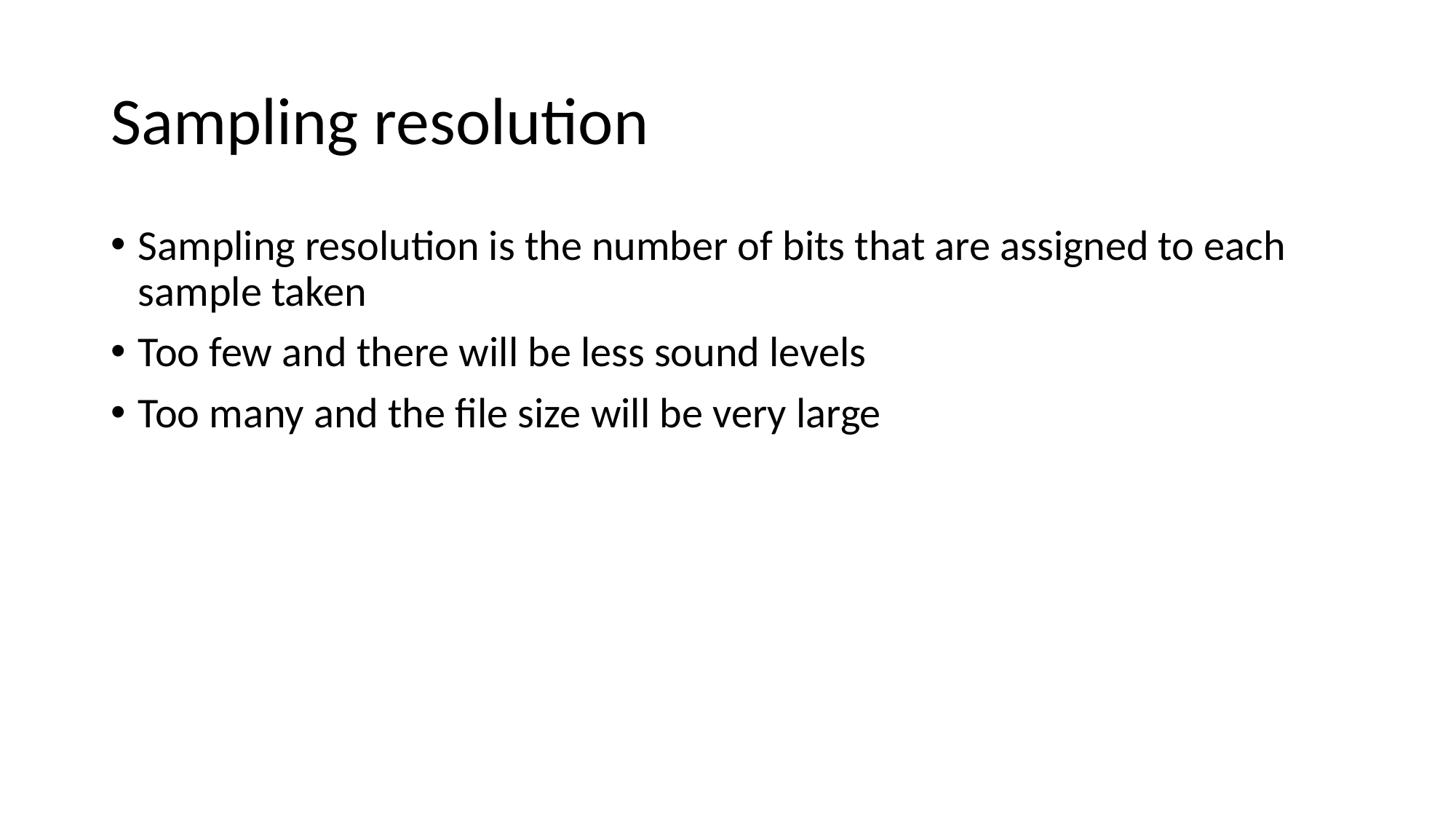

# Sampling resolution
Sampling resolution is the number of bits that are assigned to each sample taken
Too few and there will be less sound levels
Too many and the file size will be very large